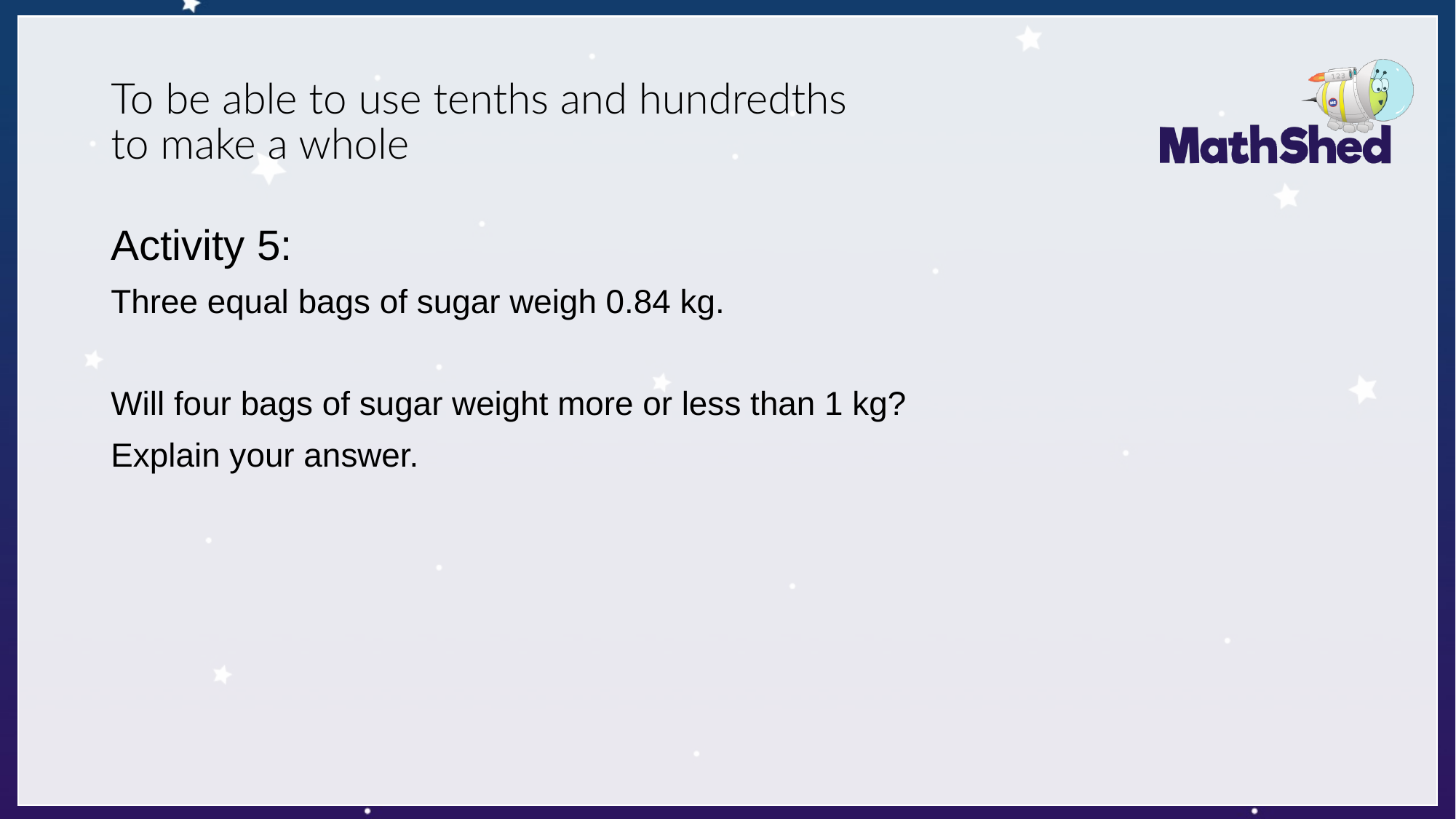

# To be able to use tenths and hundredths to make a whole
Activity 5:
Three equal bags of sugar weigh 0.84 kg.

Will four bags of sugar weight more or less than 1 kg?
Explain your answer.